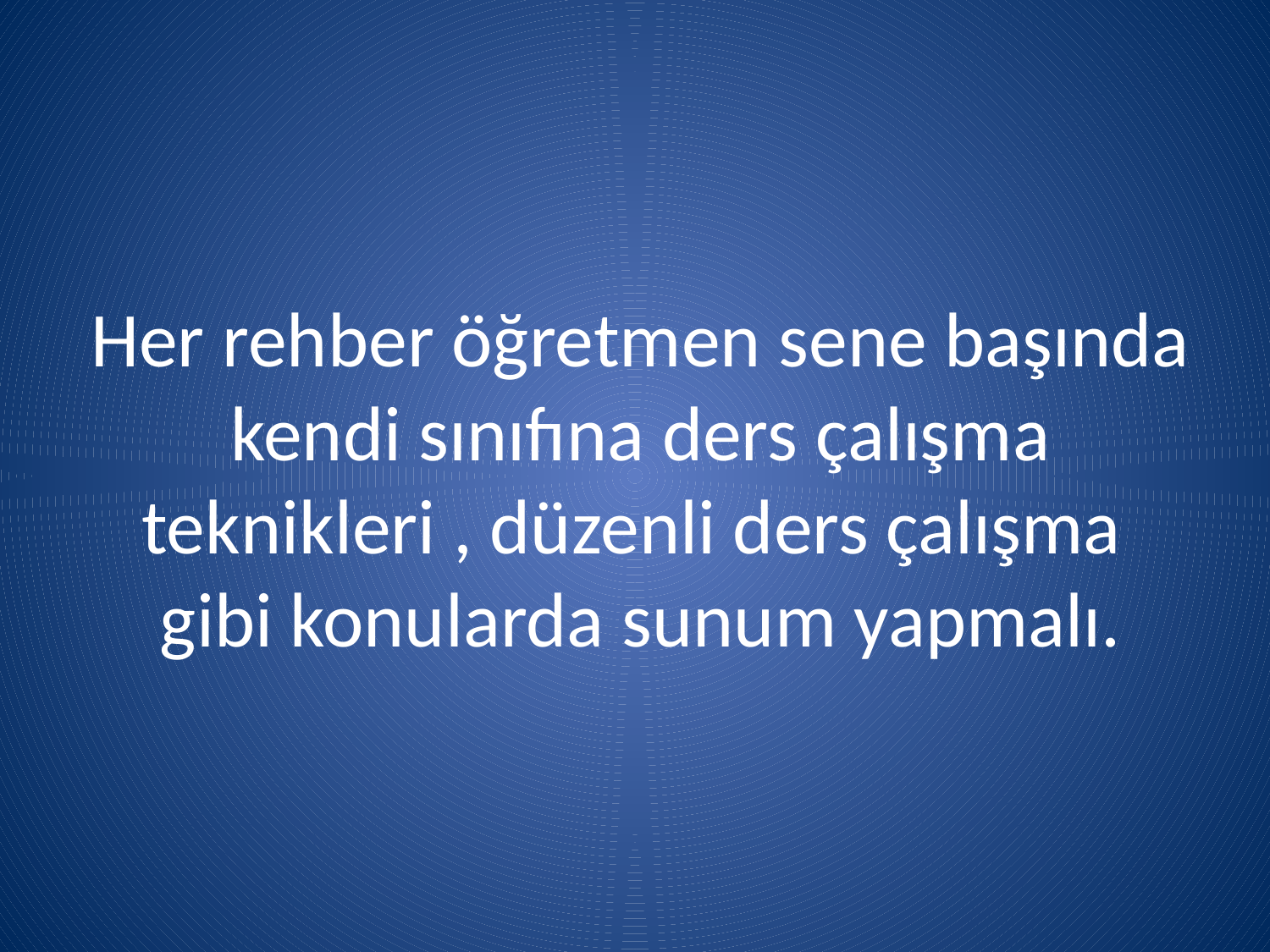

# Her rehber öğretmen sene başında kendi sınıfına ders çalışma teknikleri , düzenli ders çalışma  gibi konularda sunum yapmalı.